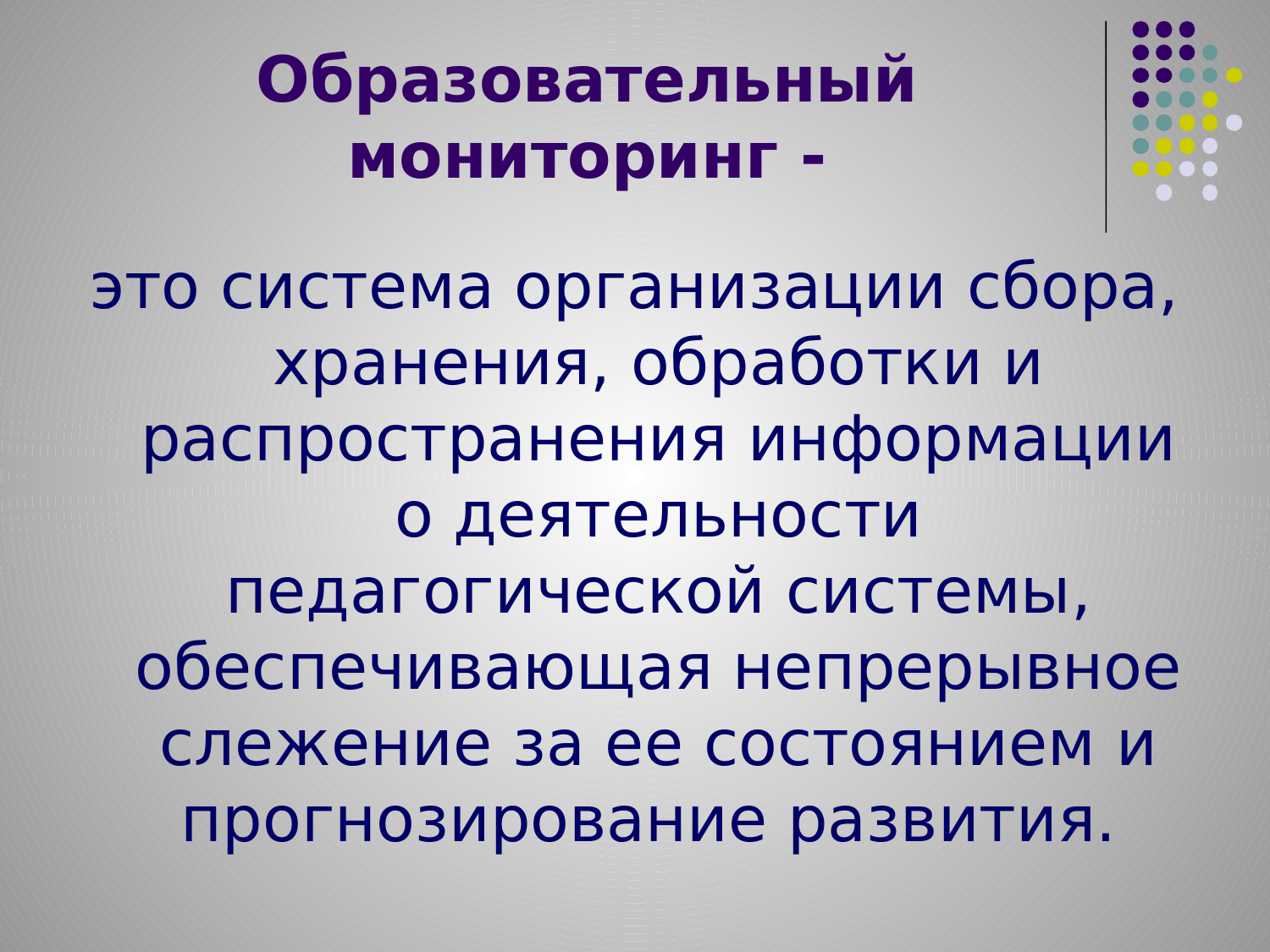

# Образовательный мониторинг -
это система организации сбора, хранения, обработки и распространения информации о деятельности педагогической системы, обеспечивающая непрерывное слежение за ее состоянием и прогнозирование развития.